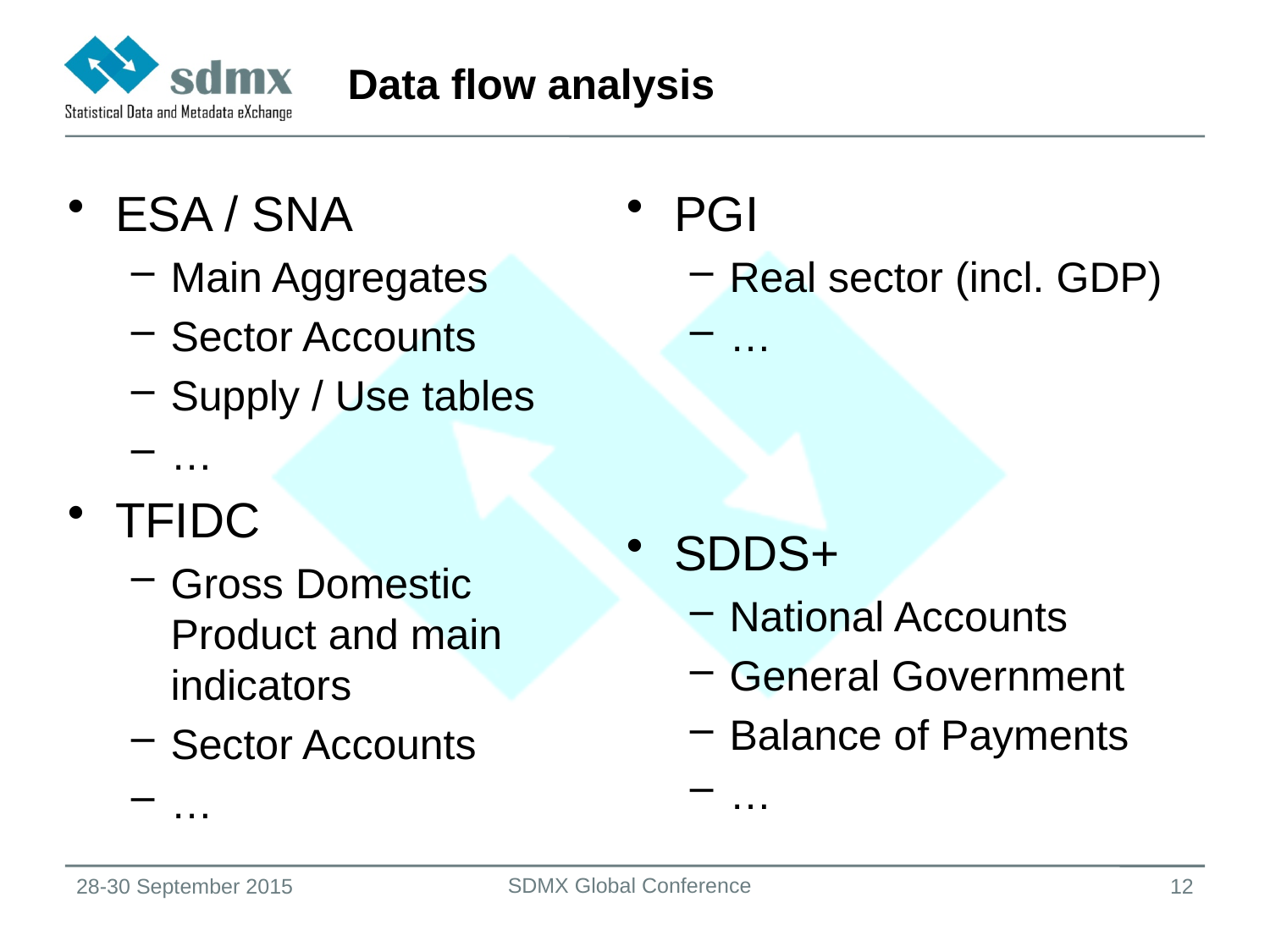

# Data flow analysis
ESA / SNA
Main Aggregates
Sector Accounts
Supply / Use tables
…
TFIDC
Gross Domestic Product and main indicators
Sector Accounts
…
PGI
Real sector (incl. GDP)
…

SDDS+
National Accounts
General Government
Balance of Payments
…

SDMX Global Conference
28-30 September 2015
12